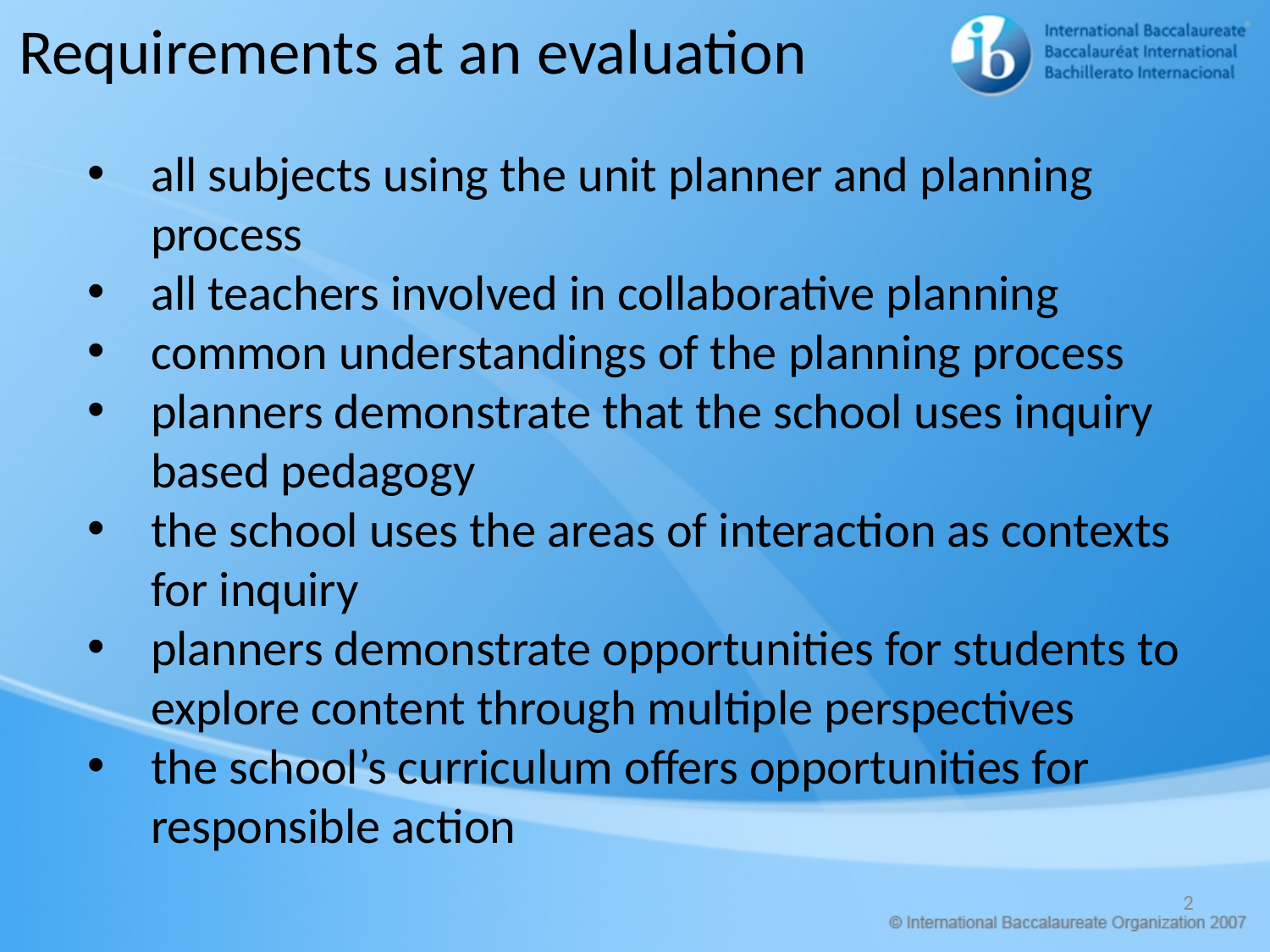

Requirements at an evaluation
all subjects using the unit planner and planning process
all teachers involved in collaborative planning
common understandings of the planning process
planners demonstrate that the school uses inquiry based pedagogy
the school uses the areas of interaction as contexts for inquiry
planners demonstrate opportunities for students to explore content through multiple perspectives
the school’s curriculum offers opportunities for responsible action
2